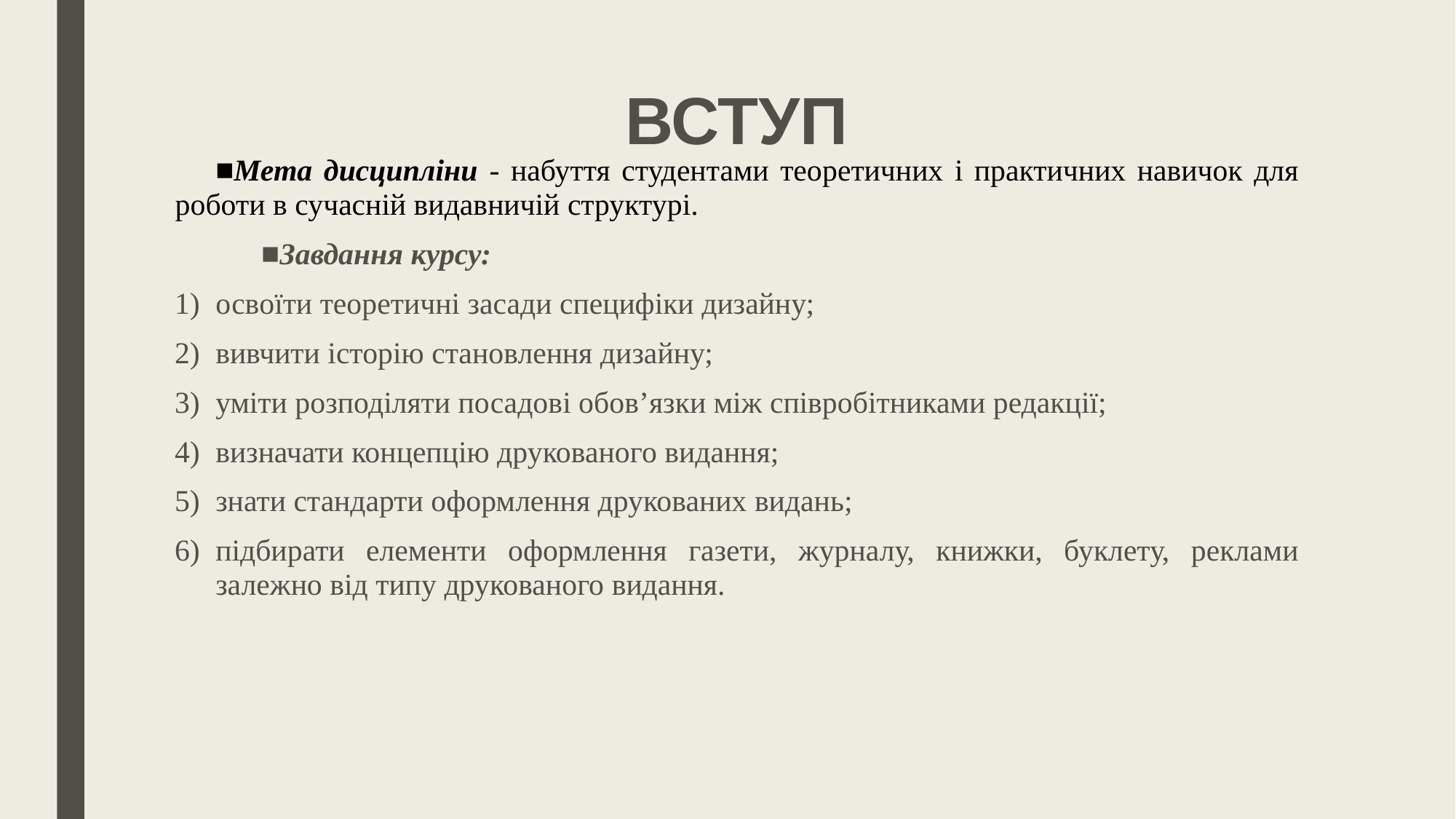

# ВСТУП
Мета дисципліни - набуття студентами теоретичних і практичних навичок для роботи в сучасній видавничій структурі.
Завдання курсу:
освоїти теоретичні засади специфіки дизайну;
вивчити історію становлення дизайну;
уміти розподіляти посадові обов’язки між співробітниками редакції;
визначати концепцію друкованого видання;
знати стандарти оформлення друкованих видань;
підбирати елементи оформлення газети, журналу, книжки, буклету, реклами залежно від типу друкованого видання.